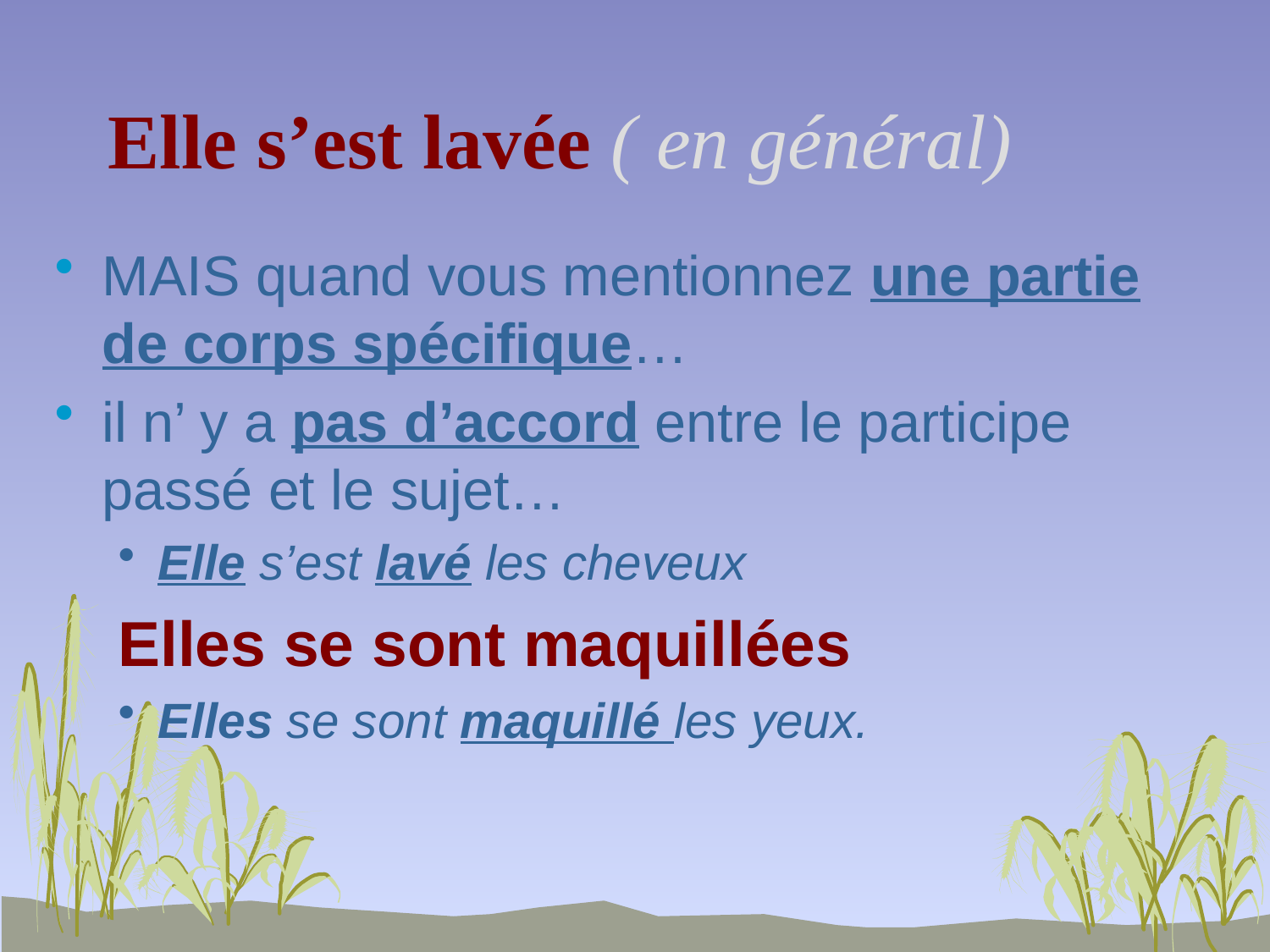

# Elle s’est lavée ( en général)
MAIS quand vous mentionnez une partie de corps spécifique…
il n’ y a pas d’accord entre le participe passé et le sujet…
Elle s’est lavé les cheveux
Elles se sont maquillées
Elles se sont maquillé les yeux.